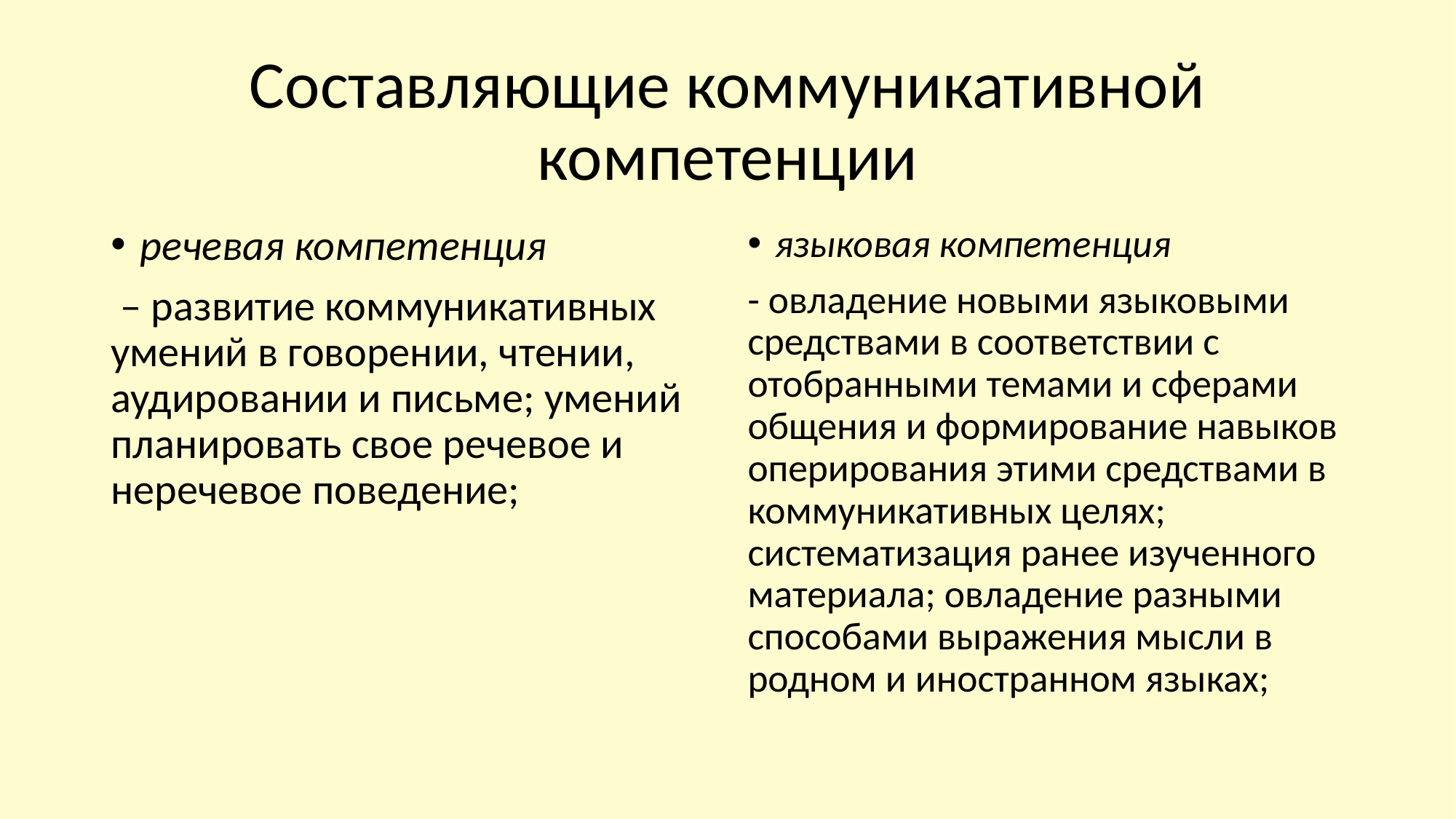

# Составляющие коммуникативной компетенции
речевая компетенция
 – развитие коммуникативных умений в говорении, чтении, аудировании и письме; умений планировать свое речевое и неречевое поведение;

языковая компетенция
- овладение новыми языковыми средствами в соответствии с отобранными темами и сферами общения и формирование навыков оперирования этими средствами в коммуникативных целях; систематизация ранее изученного материала; овладение разными способами выражения мысли в родном и иностранном языках;